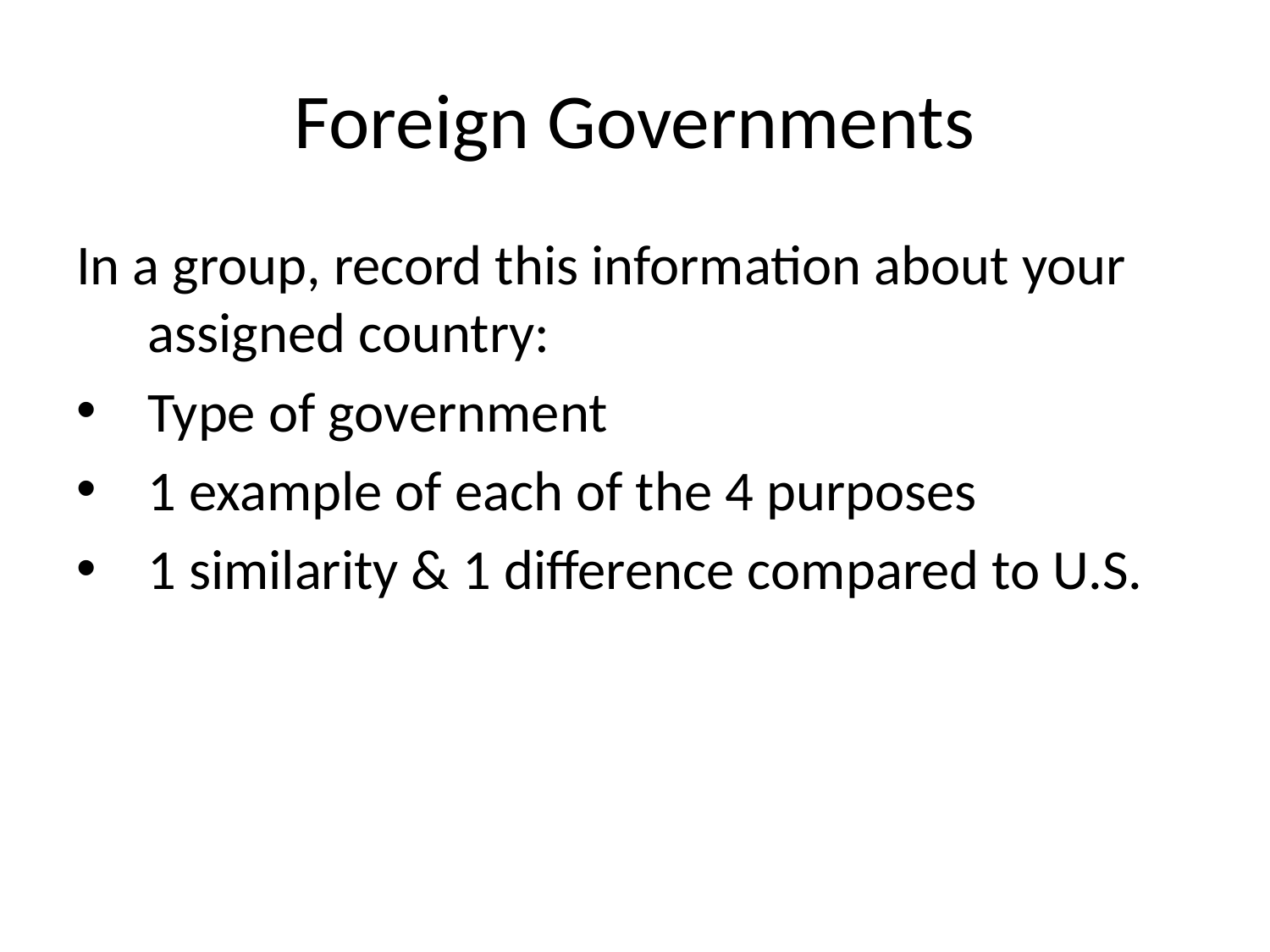

# Foreign Governments
In a group, record this information about your assigned country:
Type of government
1 example of each of the 4 purposes
1 similarity & 1 difference compared to U.S.